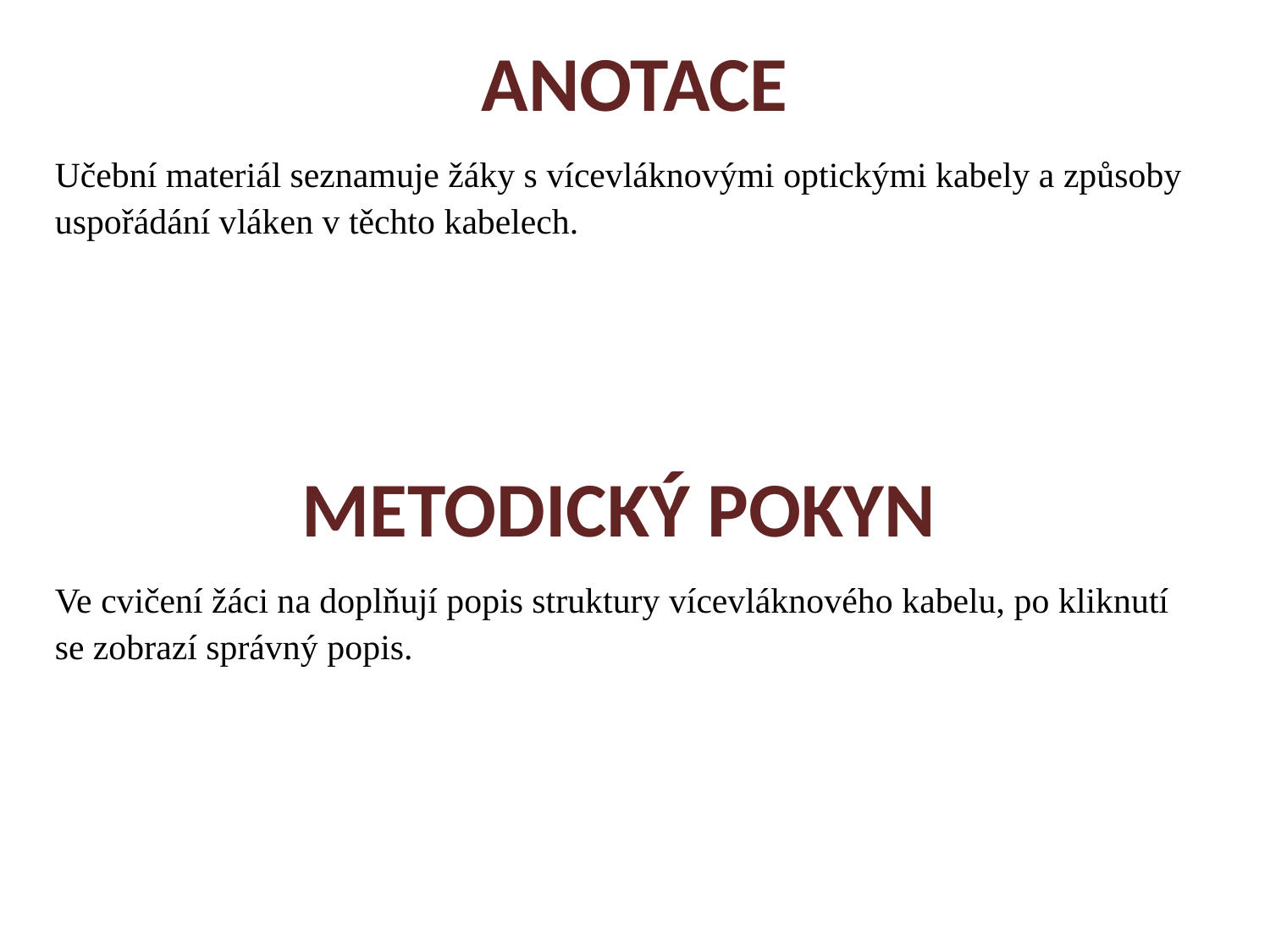

ANOTACE
Učební materiál seznamuje žáky s vícevláknovými optickými kabely a způsoby uspořádání vláken v těchto kabelech.
METODICKÝ POKYN
Ve cvičení žáci na doplňují popis struktury vícevláknového kabelu, po kliknutí se zobrazí správný popis.